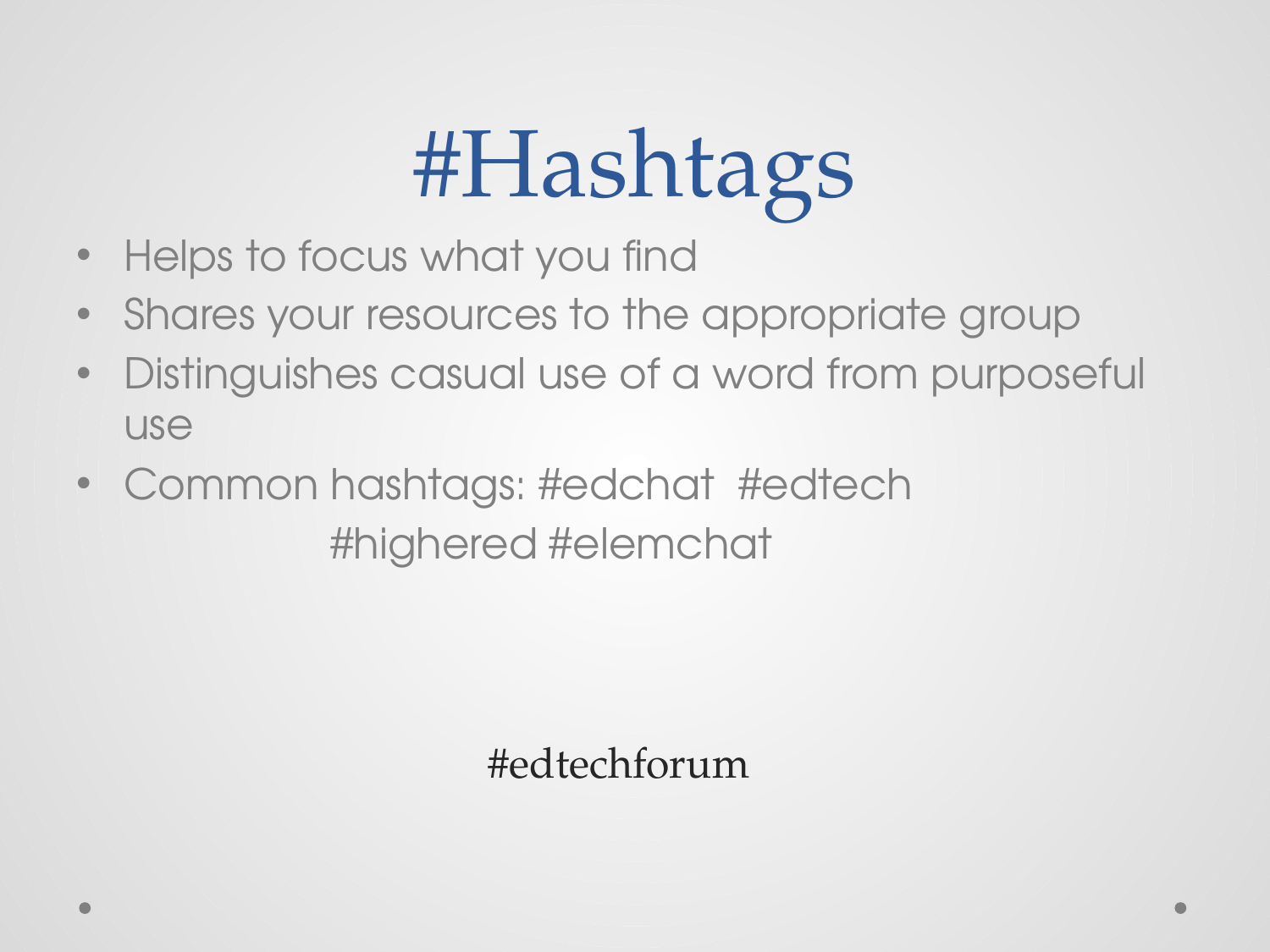

# #Hashtags
Helps to focus what you find
Shares your resources to the appropriate group
Distinguishes casual use of a word from purposeful use
Common hashtags: #edchat  #edtech
		#highered #elemchat
#edtechforum